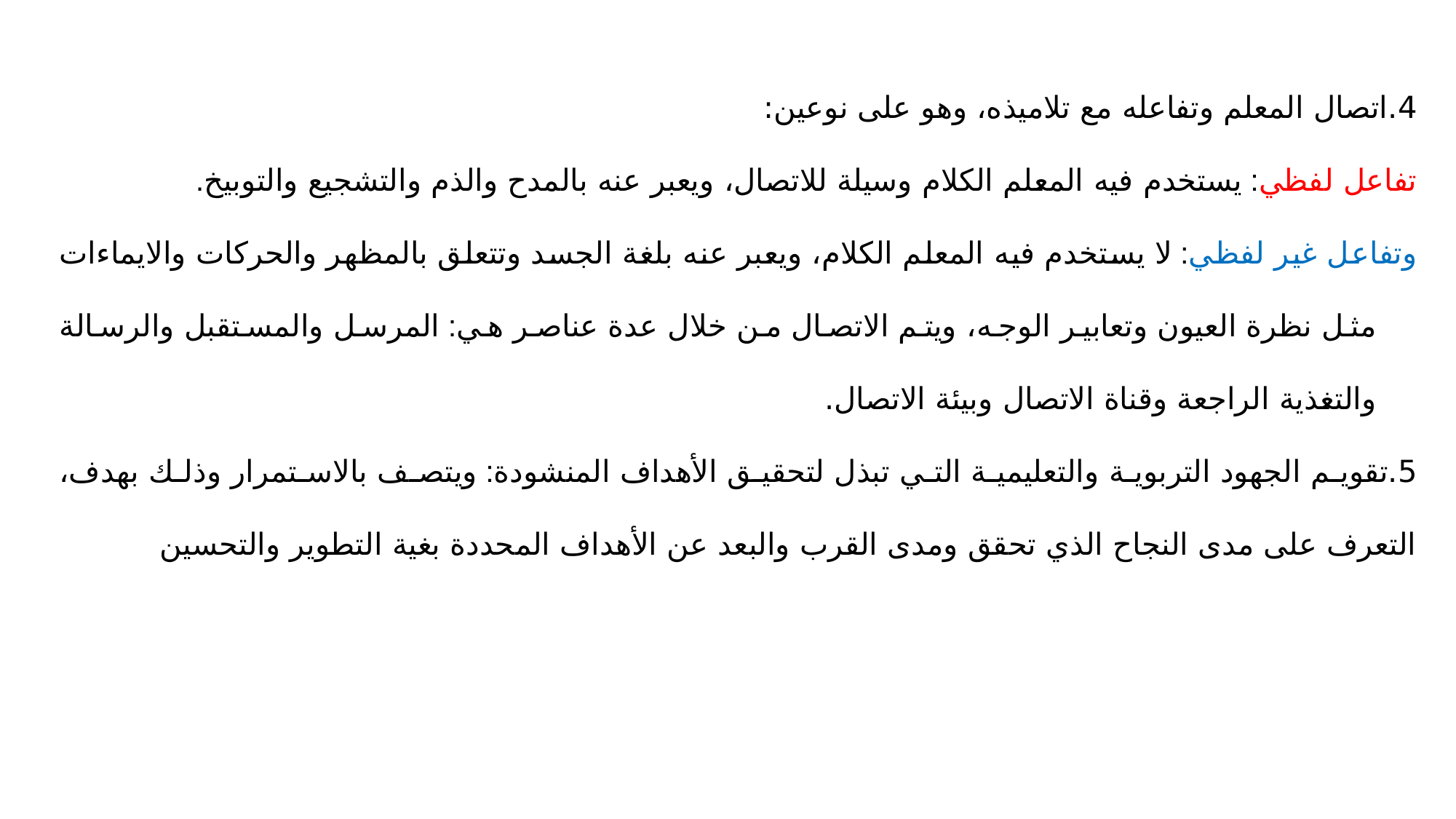

4.اتصال المعلم وتفاعله مع تلاميذه، وهو على نوعين:
تفاعل لفظي: يستخدم فيه المعلم الكلام وسيلة للاتصال، ويعبر عنه بالمدح والذم والتشجيع والتوبيخ.
وتفاعل غير لفظي: لا يستخدم فيه المعلم الكلام، ويعبر عنه بلغة الجسد وتتعلق بالمظهر والحركات والايماءات مثل نظرة العيون وتعابير الوجه، ويتم الاتصال من خلال عدة عناصر هي: المرسل والمستقبل والرسالة والتغذية الراجعة وقناة الاتصال وبيئة الاتصال.
5.تقويم الجهود التربوية والتعليمية التي تبذل لتحقيق الأهداف المنشودة: ويتصف بالاستمرار وذلك بهدف، التعرف على مدى النجاح الذي تحقق ومدى القرب والبعد عن الأهداف المحددة بغية التطوير والتحسين